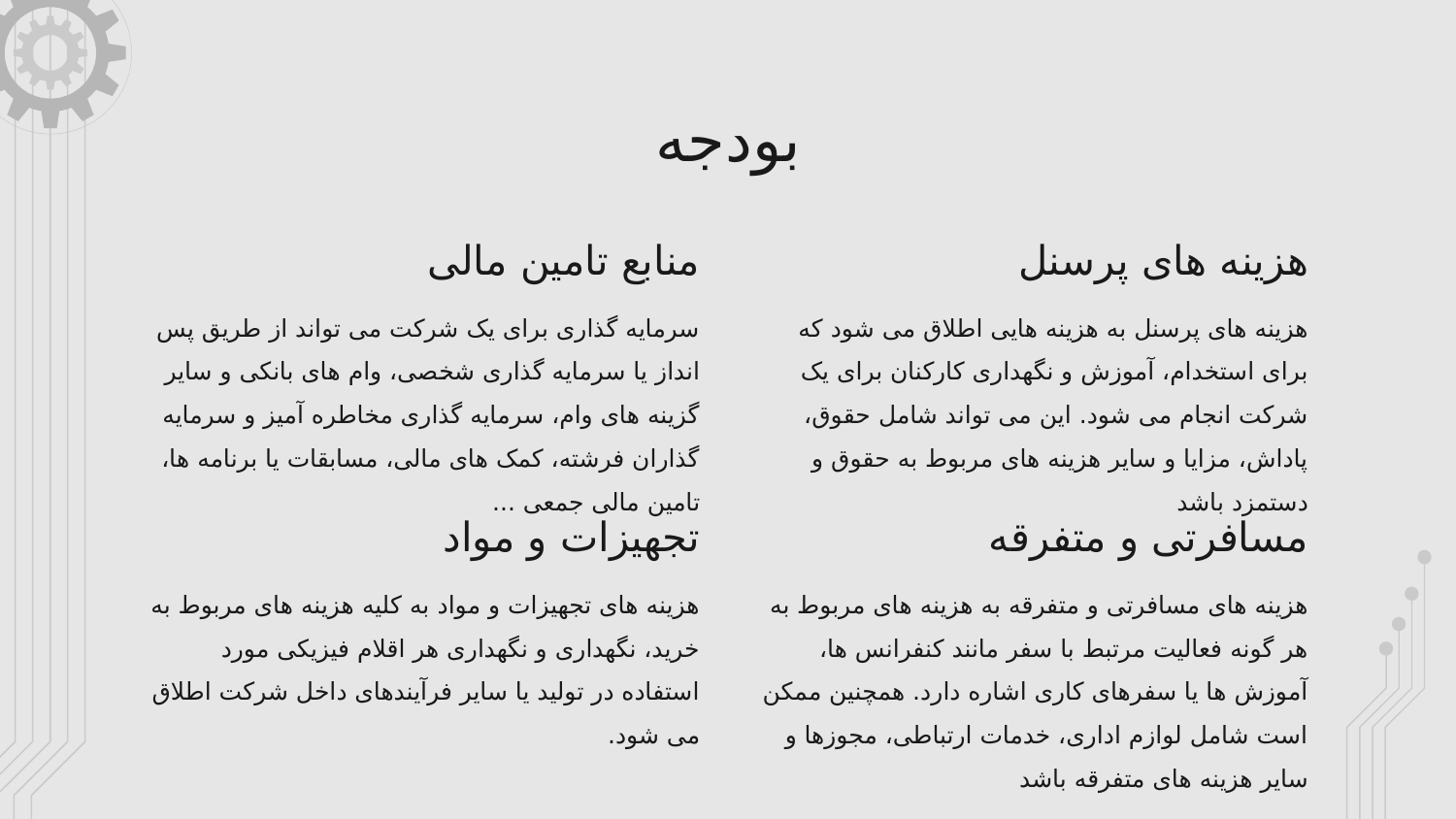

# بودجه
منابع تامین مالی
هزینه های پرسنل
سرمایه گذاری برای یک شرکت می تواند از طریق پس انداز یا سرمایه گذاری شخصی، وام های بانکی و سایر گزینه های وام، سرمایه گذاری مخاطره آمیز و سرمایه گذاران فرشته، کمک های مالی، مسابقات یا برنامه ها، تامین مالی جمعی ...
هزینه های پرسنل به هزینه هایی اطلاق می شود که برای استخدام، آموزش و نگهداری کارکنان برای یک شرکت انجام می شود. این می تواند شامل حقوق، پاداش، مزایا و سایر هزینه های مربوط به حقوق و دستمزد باشد
تجهیزات و مواد
مسافرتی و متفرقه
هزینه های تجهیزات و مواد به کلیه هزینه های مربوط به خرید، نگهداری و نگهداری هر اقلام فیزیکی مورد استفاده در تولید یا سایر فرآیندهای داخل شرکت اطلاق می شود.
هزینه های مسافرتی و متفرقه به هزینه های مربوط به هر گونه فعالیت مرتبط با سفر مانند کنفرانس ها، آموزش ها یا سفرهای کاری اشاره دارد. همچنین ممکن است شامل لوازم اداری، خدمات ارتباطی، مجوزها و سایر هزینه های متفرقه باشد